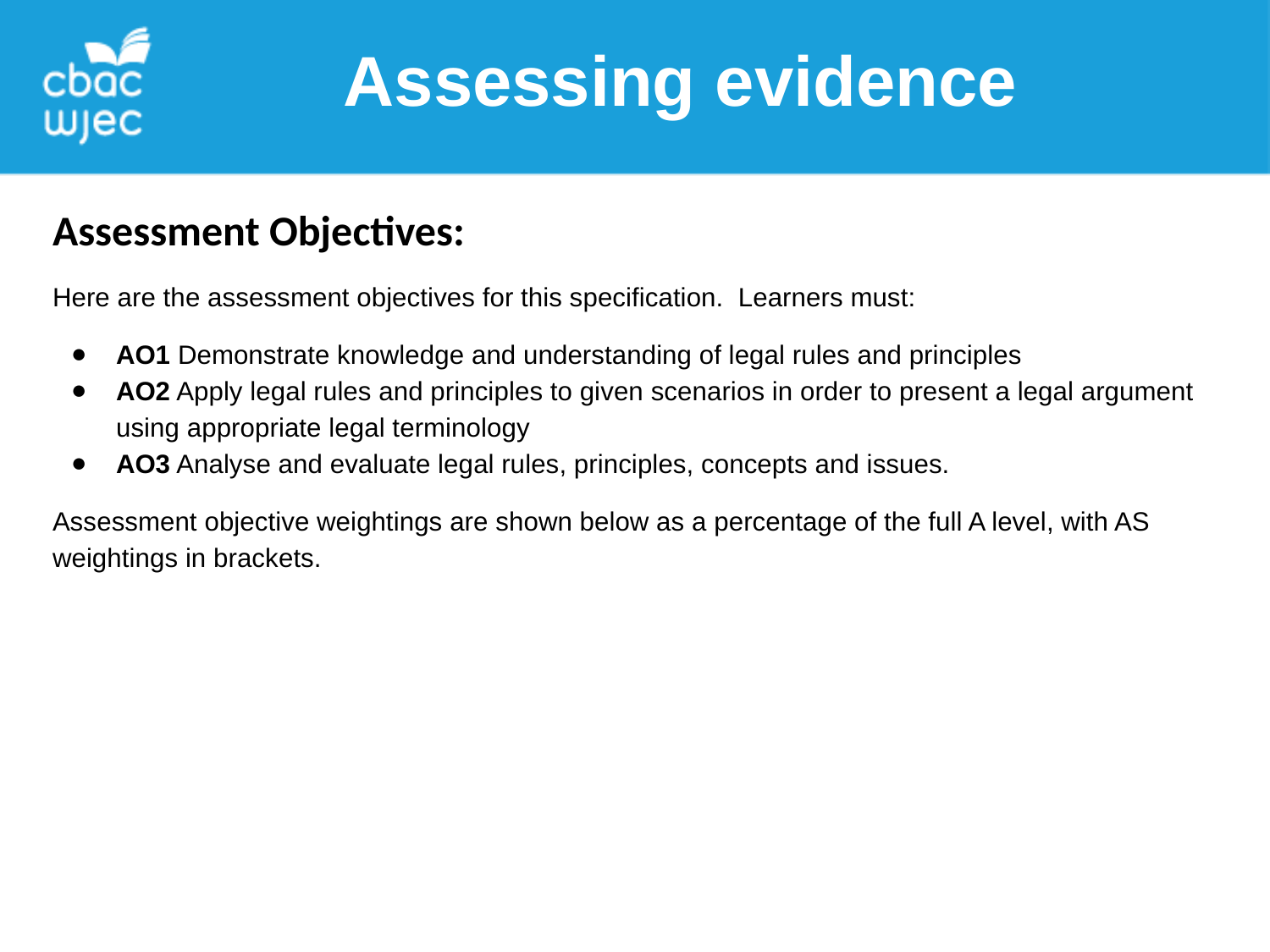

Assessing evidence
Assessment Objectives:
Here are the assessment objectives for this specification.  Learners must:
AO1 Demonstrate knowledge and understanding of legal rules and principles
AO2 Apply legal rules and principles to given scenarios in order to present a legal argument using appropriate legal terminology
AO3 Analyse and evaluate legal rules, principles, concepts and issues.
Assessment objective weightings are shown below as a percentage of the full A level, with AS weightings in brackets.